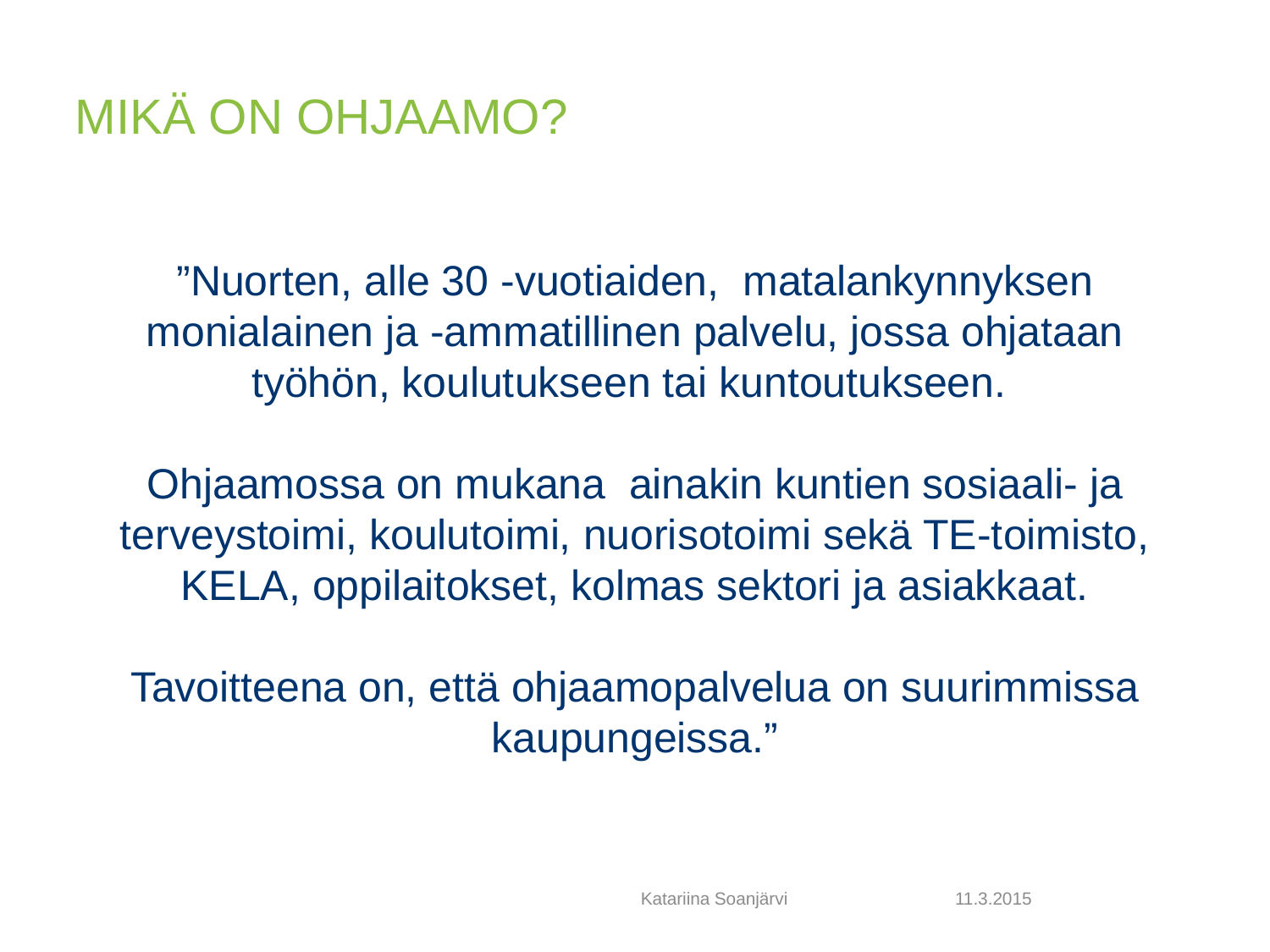

# MIKÄ ON OHJAAMO?
”Nuorten, alle 30 -vuotiaiden,  matalankynnyksen monialainen ja -ammatillinen palvelu, jossa ohjataan työhön, koulutukseen tai kuntoutukseen.

Ohjaamossa on mukana  ainakin kuntien sosiaali- ja terveystoimi, koulutoimi, nuorisotoimi sekä TE-toimisto, KELA, oppilaitokset, kolmas sektori ja asiakkaat.

Tavoitteena on, että ohjaamopalvelua on suurimmissa kaupungeissa.”
Katariina Soanjärvi
11.3.2015